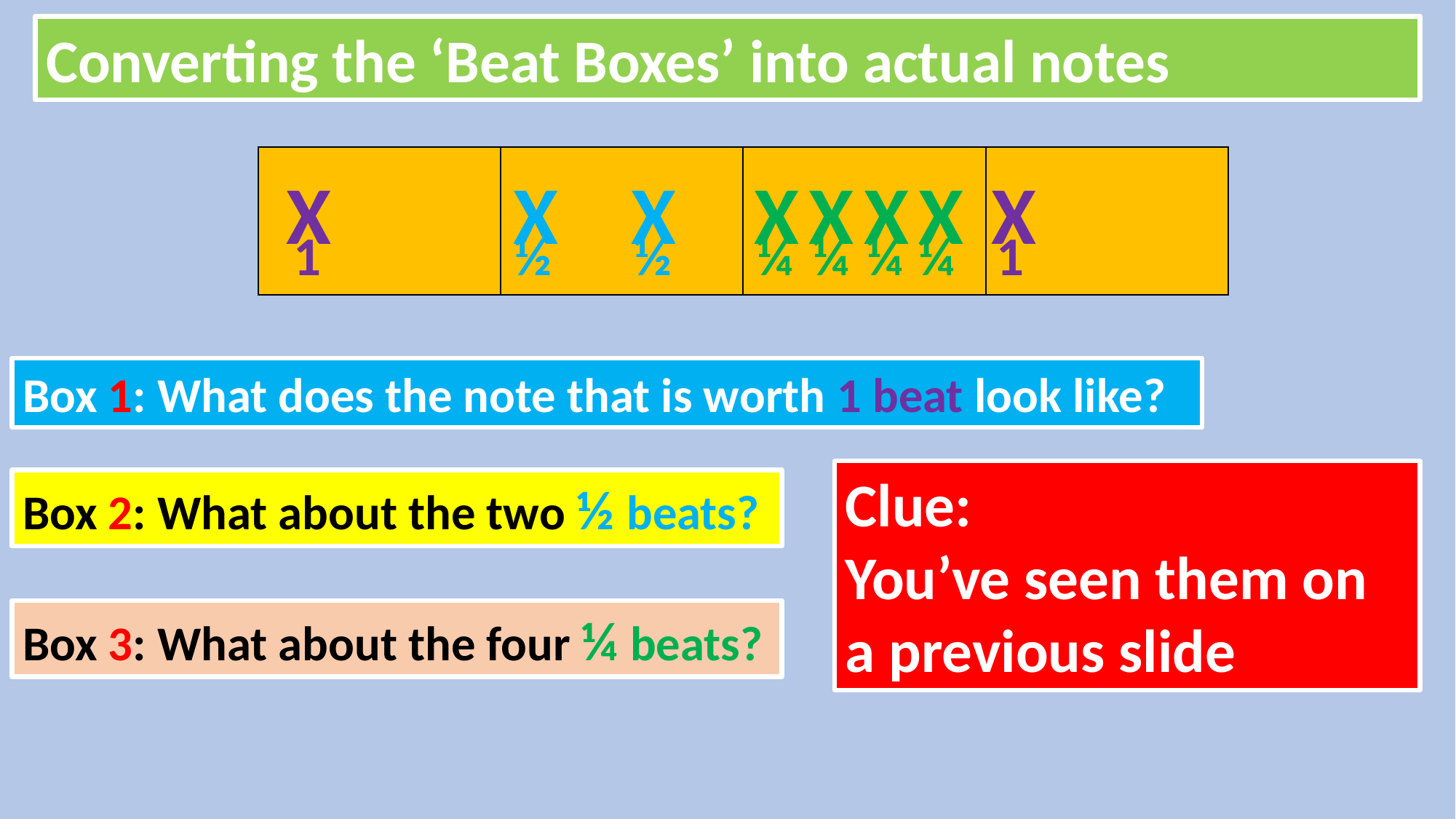

Converting the ‘Beat Boxes’ into actual notes
| 1 | ½ ½ | ¼ ¼ ¼ ¼ | 1 |
| --- | --- | --- | --- |
X
X
X
X X X X
X
Box 1: What does the note that is worth 1 beat look like?
Clue:
You’ve seen them on a previous slide
Box 2: What about the two ½ beats?
Box 3: What about the four ¼ beats?